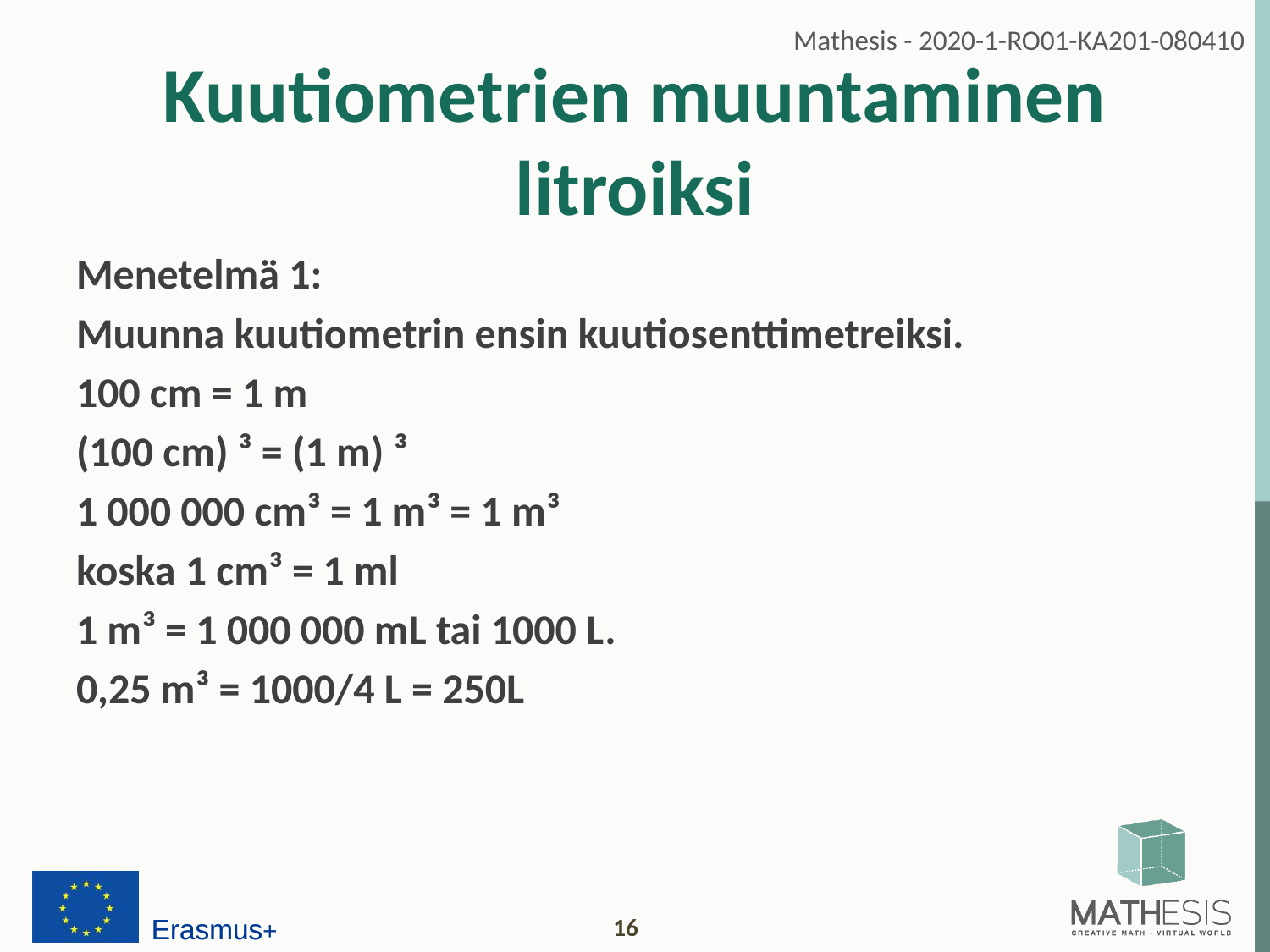

# Kuutiometrien muuntaminen litroiksi
Menetelmä 1:
Muunna kuutiometrin ensin kuutiosenttimetreiksi.
100 cm = 1 m
(100 cm) ³ = (1 m) ³
1 000 000 cm³ = 1 m³ = 1 m³
koska 1 cm³ = 1 ml
1 m³ = 1 000 000 mL tai 1000 L.
0,25 m³ = 1000/4 L = 250L